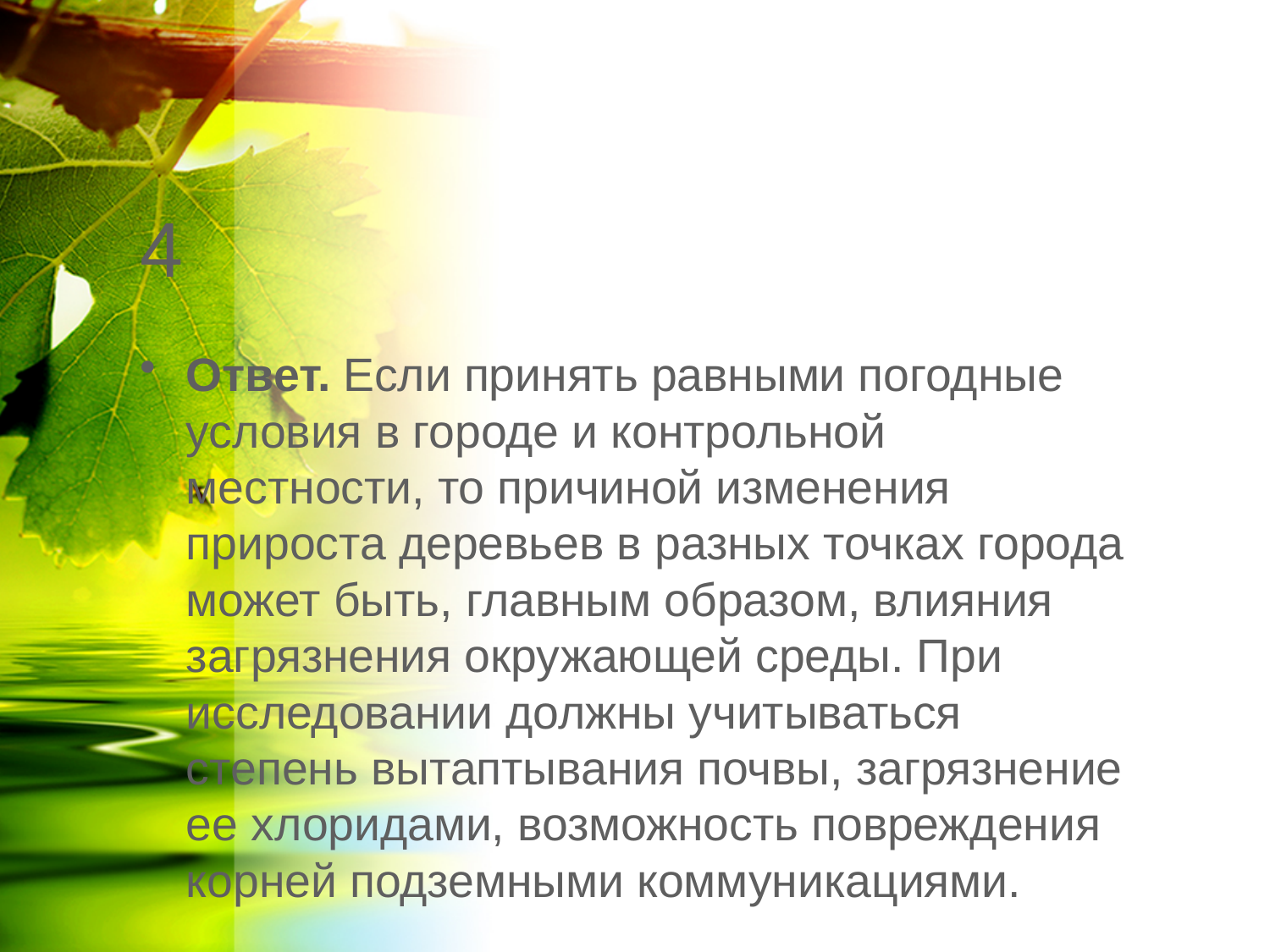

# 4
Ответ. Если принять равными погодные условия в городе и контрольной местности, то причиной изменения прироста деревьев в разных точках города может быть, главным образом, влияния загрязнения окружающей среды. При исследовании должны учитываться степень вытаптывания почвы, загрязнение ее хлоридами, возможность повреждения корней подземными коммуникациями.